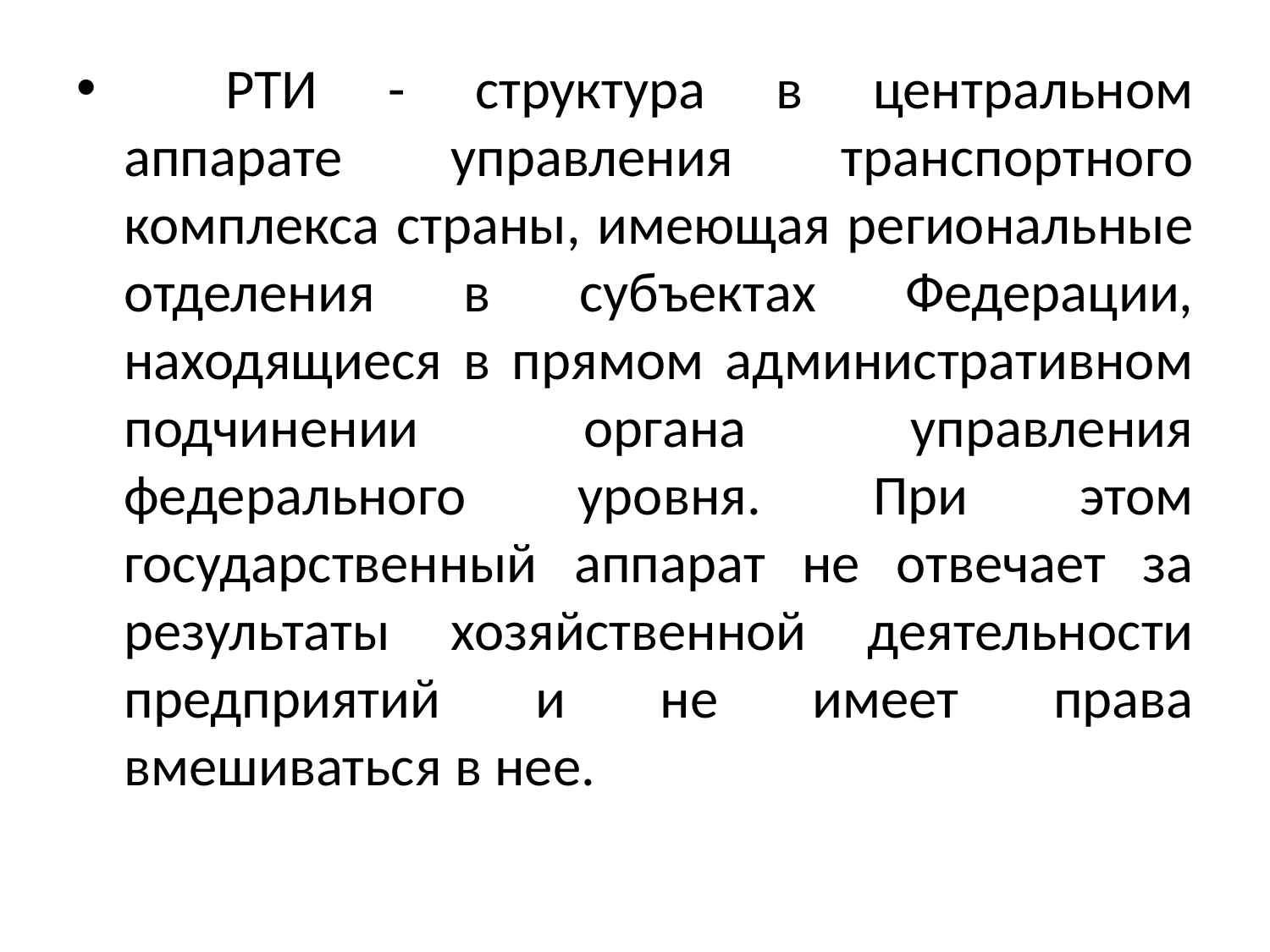

РТИ - структура в центральном аппарате управления транспортного комплекса страны, имеющая региональные отделения в субъектах Федерации, находящиеся в прямом административном подчинении органа управления федерального уровня. При этом государственный аппарат не отвечает за результаты хозяйственной деятельности предприятий и не имеет права вмешиваться в нее.